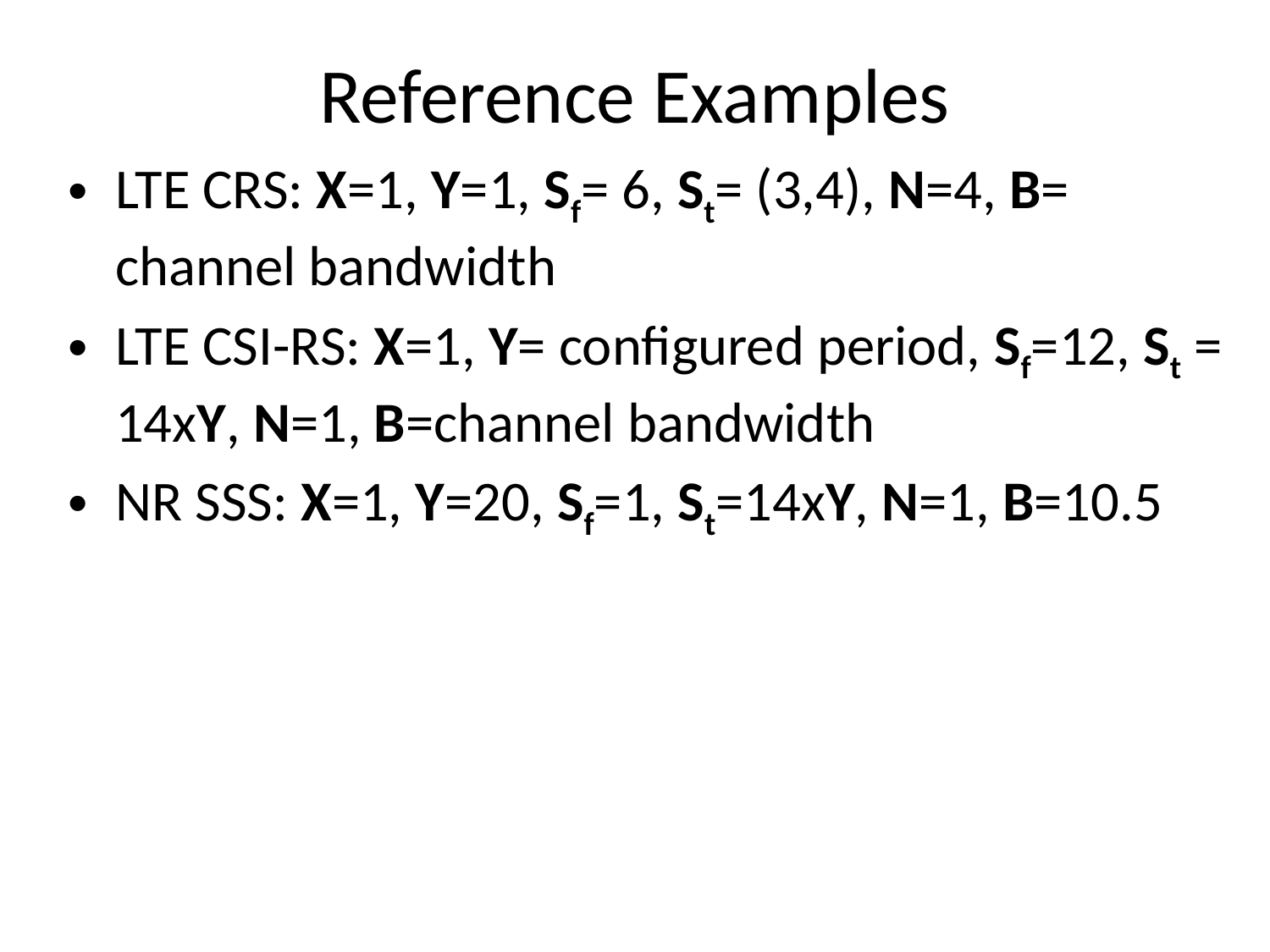

# Reference Examples
LTE CRS: X=1, Y=1, Sf= 6, St= (3,4), N=4, B= channel bandwidth
LTE CSI-RS: X=1, Y= configured period, Sf=12, St = 14xY, N=1, B=channel bandwidth
NR SSS: X=1, Y=20, Sf=1, St=14xY, N=1, B=10.5